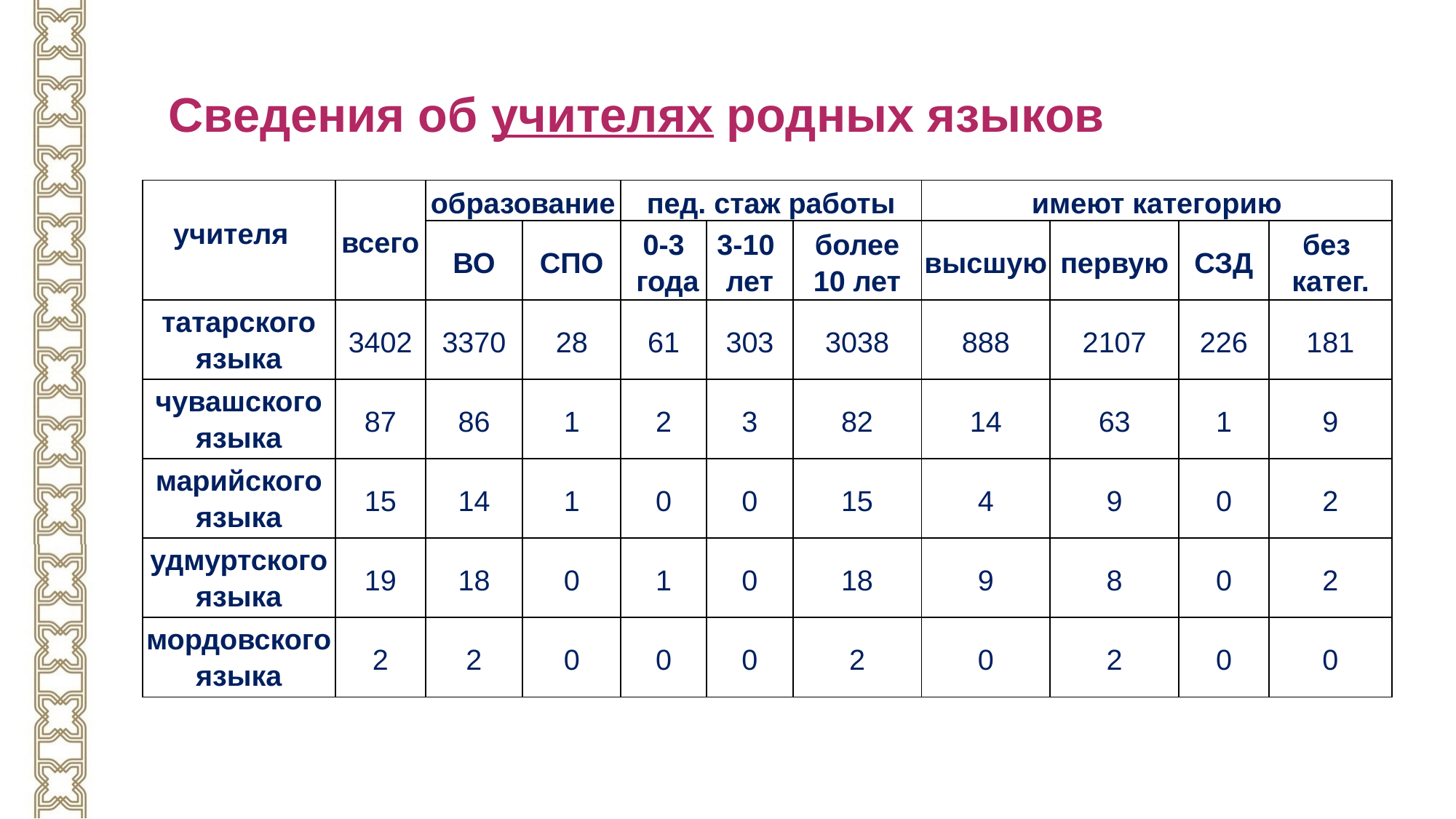

# Сведения об учителях родных языков
| учителя | всего | образование |  | пед. стаж работы |  |  | имеют категорию |  |  |  |
| --- | --- | --- | --- | --- | --- | --- | --- | --- | --- | --- |
|  |  | ВО | СПО | 0-3 года | 3-10 лет | более 10 лет | высшую | первую | СЗД | без катег. |
| татарского языка | 3402 | 3370 | 28 | 61 | 303 | 3038 | 888 | 2107 | 226 | 181 |
| чувашского языка | 87 | 86 | 1 | 2 | 3 | 82 | 14 | 63 | 1 | 9 |
| марийского языка | 15 | 14 | 1 | 0 | 0 | 15 | 4 | 9 | 0 | 2 |
| удмуртского языка | 19 | 18 | 0 | 1 | 0 | 18 | 9 | 8 | 0 | 2 |
| мордовского языка | 2 | 2 | 0 | 0 | 0 | 2 | 0 | 2 | 0 | 0 |